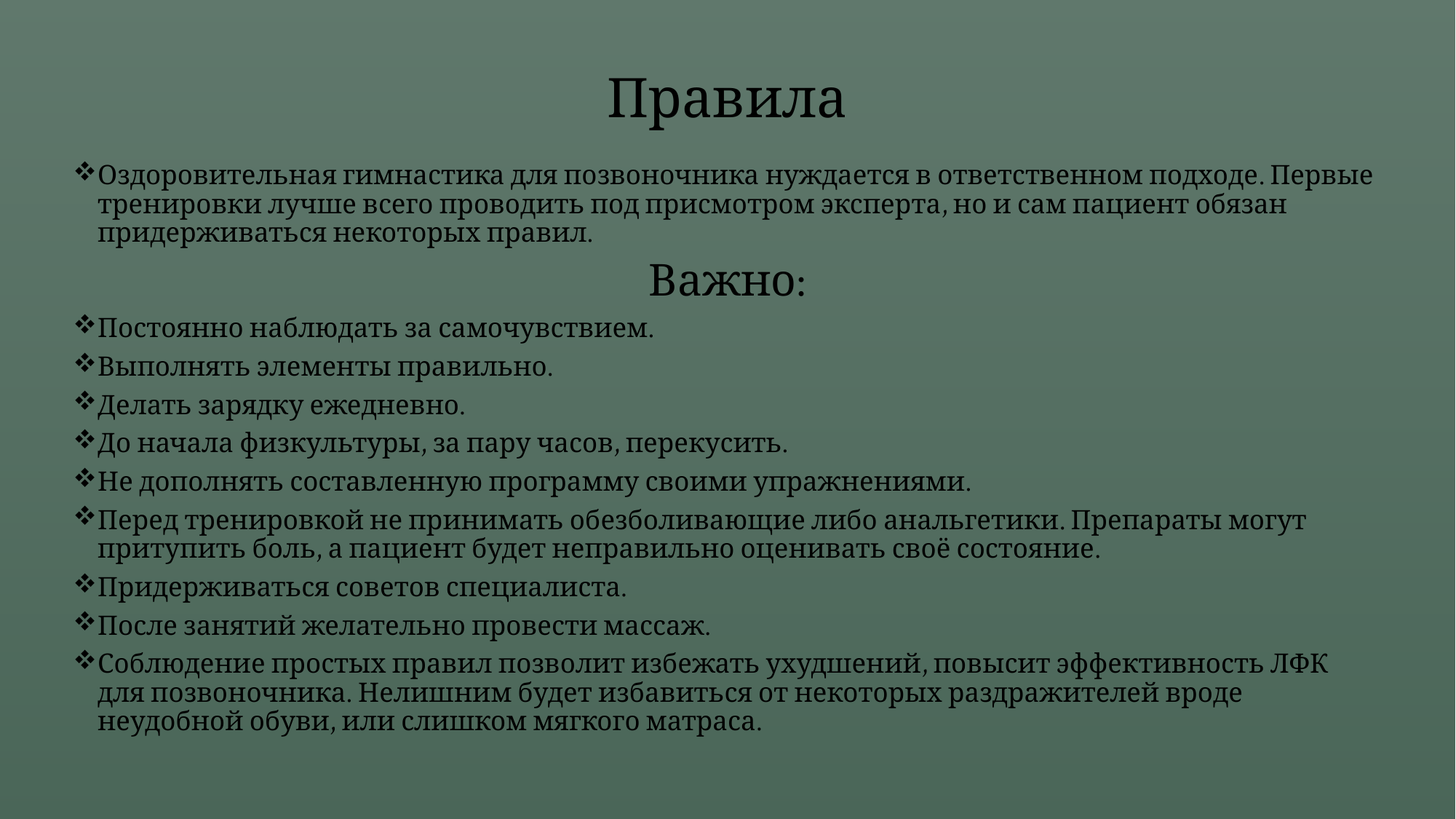

# Правила
Оздоровительная гимнастика для позвоночника нуждается в ответственном подходе. Первые тренировки лучше всего проводить под присмотром эксперта, но и сам пациент обязан придерживаться некоторых правил.
Важно:
Постоянно наблюдать за самочувствием.
Выполнять элементы правильно.
Делать зарядку ежедневно.
До начала физкультуры, за пару часов, перекусить.
Не дополнять составленную программу своими упражнениями.
Перед тренировкой не принимать обезболивающие либо анальгетики. Препараты могут притупить боль, а пациент будет неправильно оценивать своё состояние.
Придерживаться советов специалиста.
После занятий желательно провести массаж.
Соблюдение простых правил позволит избежать ухудшений, повысит эффективность ЛФК для позвоночника. Нелишним будет избавиться от некоторых раздражителей вроде неудобной обуви, или слишком мягкого матраса.